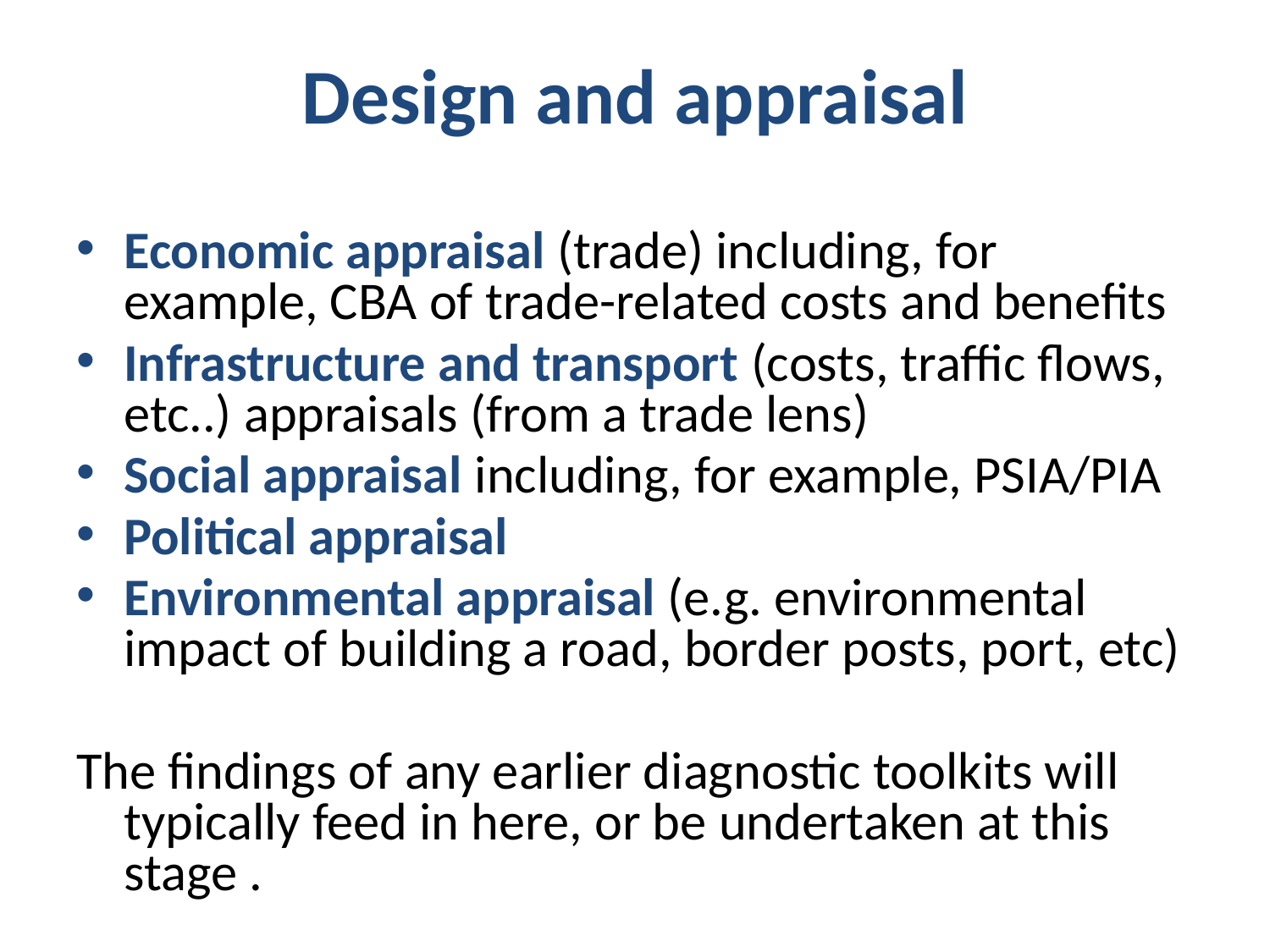

# Design and appraisal
Economic appraisal (trade) including, for example, CBA of trade-related costs and benefits
Infrastructure and transport (costs, traffic flows, etc..) appraisals (from a trade lens)
Social appraisal including, for example, PSIA/PIA
Political appraisal
Environmental appraisal (e.g. environmental impact of building a road, border posts, port, etc)

The findings of any earlier diagnostic toolkits will typically feed in here, or be undertaken at this stage .